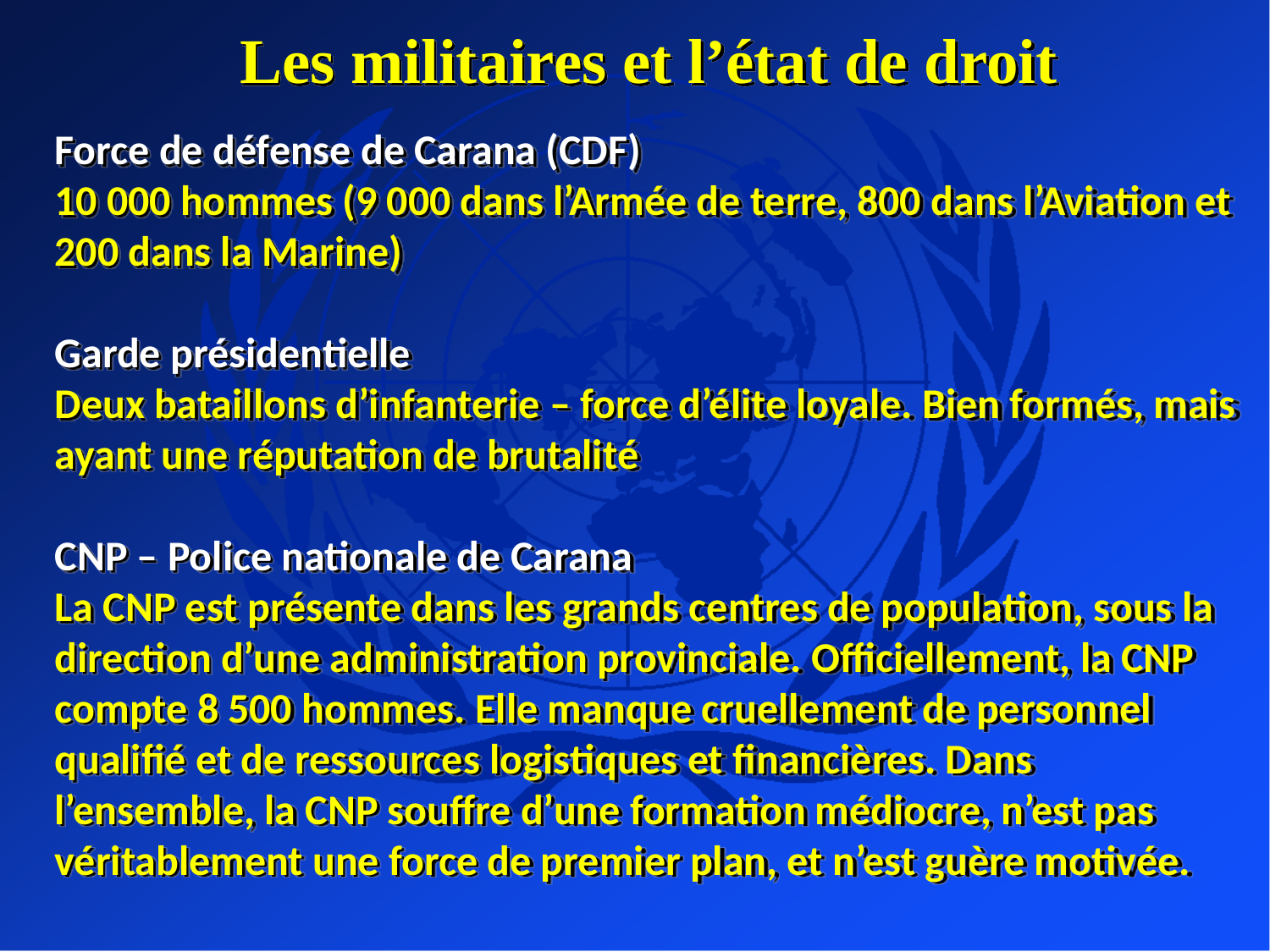

Les militaires et l’état de droit

Force de défense de Carana (CDF)
10 000 hommes (9 000 dans l’Armée de terre, 800 dans l’Aviation et 200 dans la Marine)

Garde présidentielle
Deux bataillons d’infanterie – force d’élite loyale. Bien formés, mais ayant une réputation de brutalité

CNP – Police nationale de Carana
La CNP est présente dans les grands centres de population, sous la direction d’une administration provinciale. Officiellement, la CNP compte 8 500 hommes. Elle manque cruellement de personnel qualifié et de ressources logistiques et financières. Dans l’ensemble, la CNP souffre d’une formation médiocre, n’est pas véritablement une force de premier plan, et n’est guère motivée.